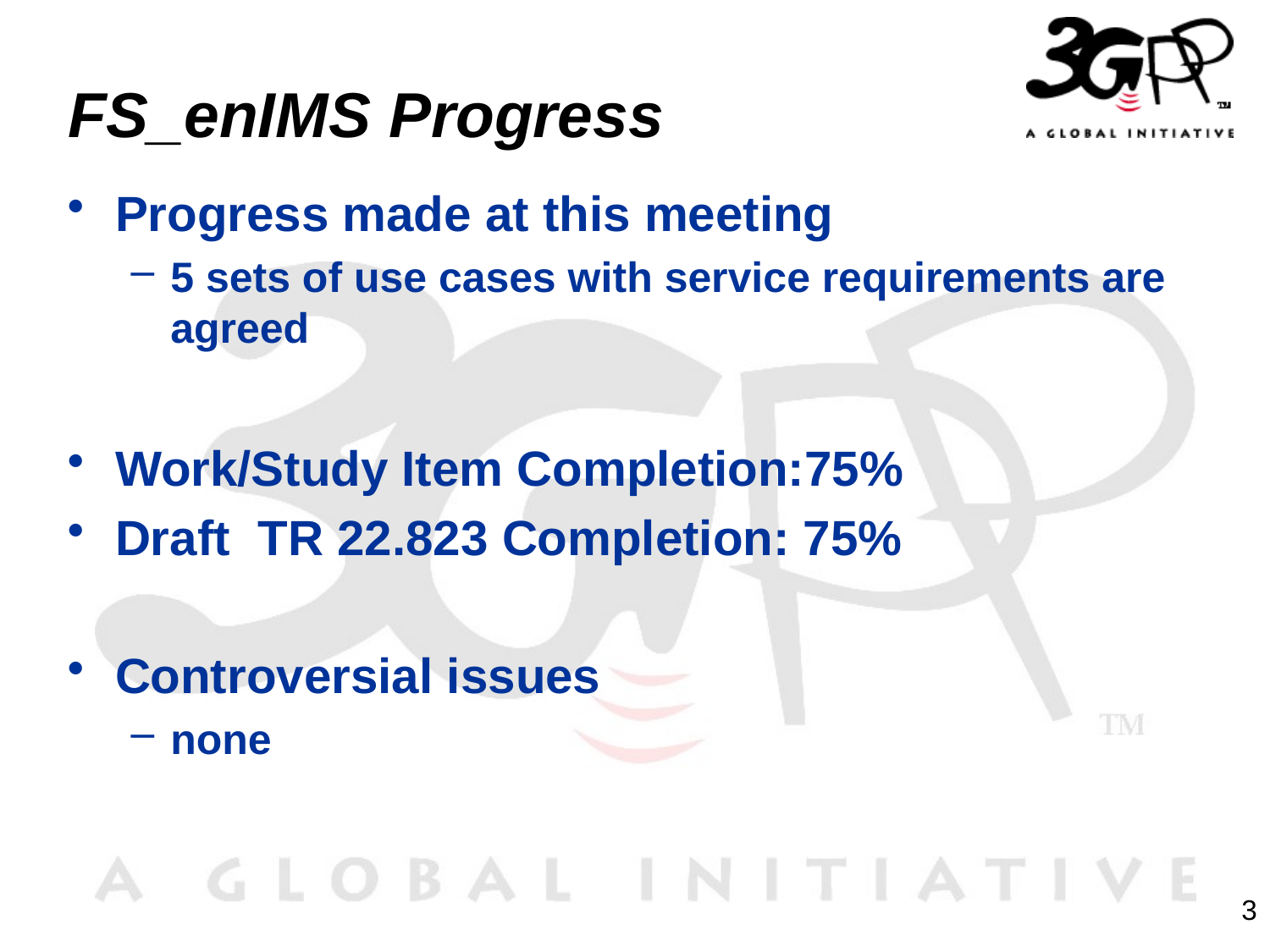

# FS_enIMS Progress
Progress made at this meeting
5 sets of use cases with service requirements are agreed

Work/Study Item Completion:75%
Draft  TR 22.823 Completion: 75%

Controversial issues
none
3